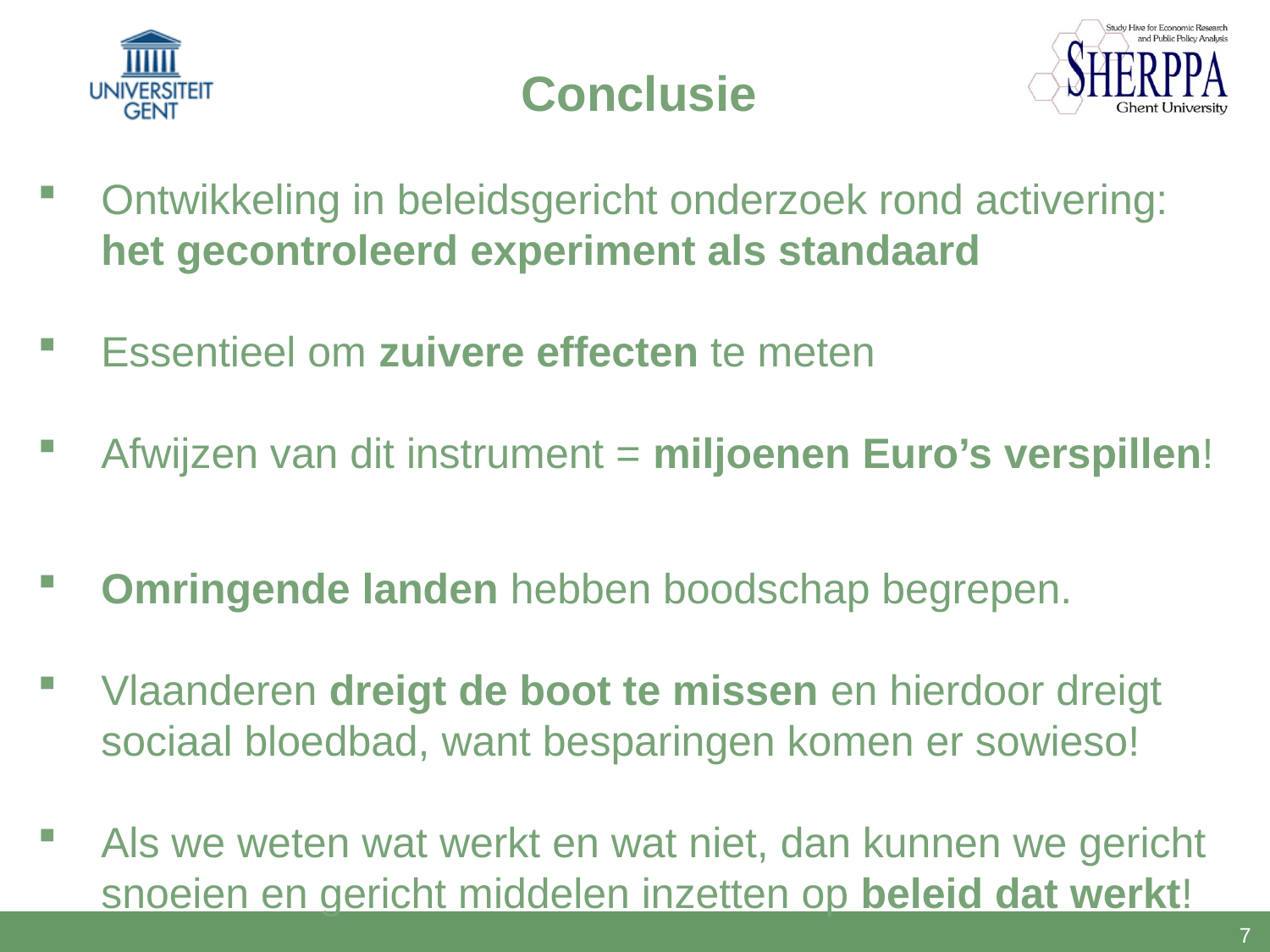

# Conclusie
Ontwikkeling in beleidsgericht onderzoek rond activering: het gecontroleerd experiment als standaard

Essentieel om zuivere effecten te meten

Afwijzen van dit instrument = miljoenen Euro’s verspillen!

Omringende landen hebben boodschap begrepen.

Vlaanderen dreigt de boot te missen en hierdoor dreigt sociaal bloedbad, want besparingen komen er sowieso!

Als we weten wat werkt en wat niet, dan kunnen we gericht snoeien en gericht middelen inzetten op beleid dat werkt!

 7